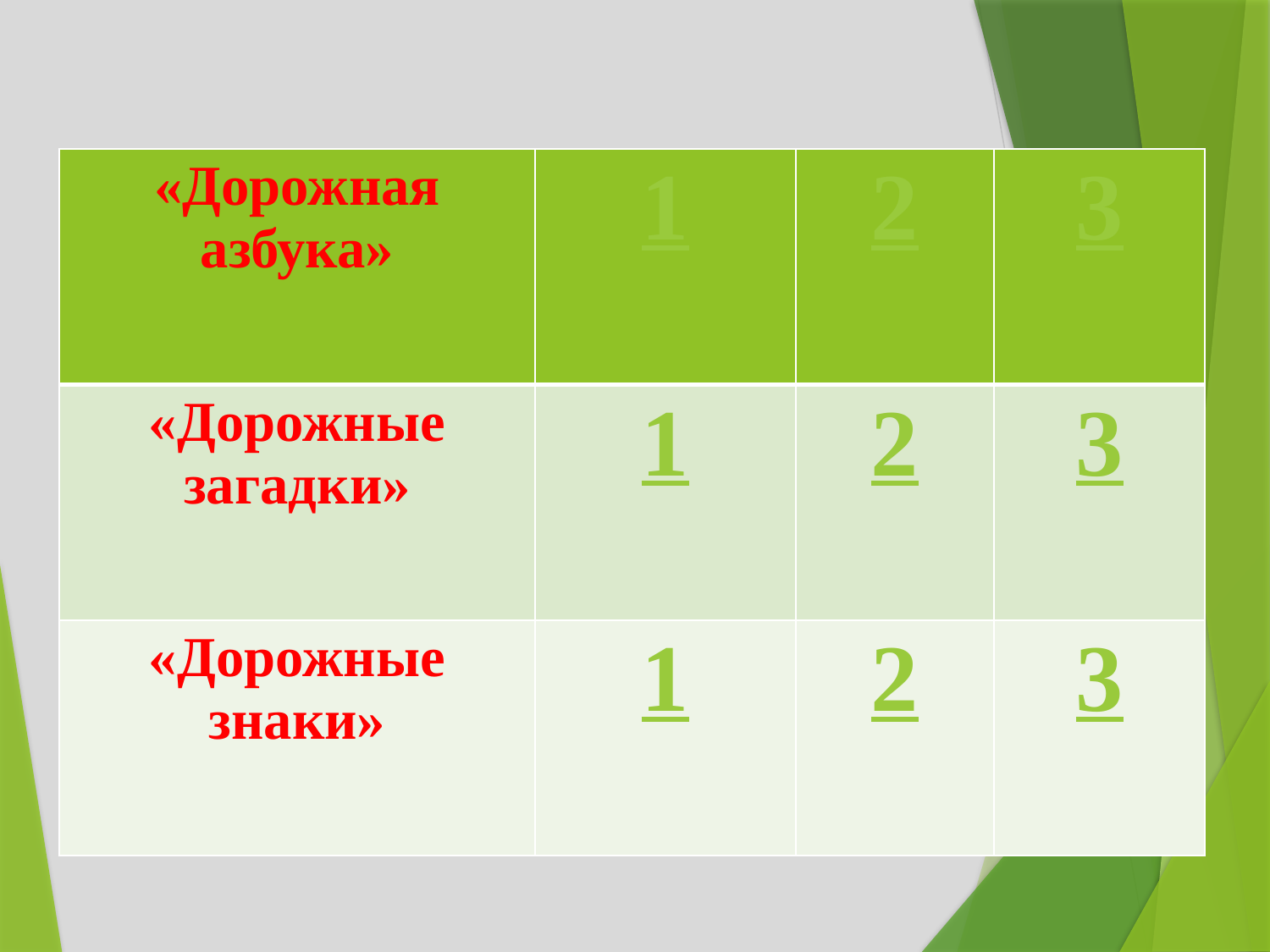

| «Дорожная азбука» | 1 | 2 | 3 |
| --- | --- | --- | --- |
| «Дорожные загадки» | 1 | 2 | 3 |
| «Дорожные знаки» | 1 | 2 | 3 |